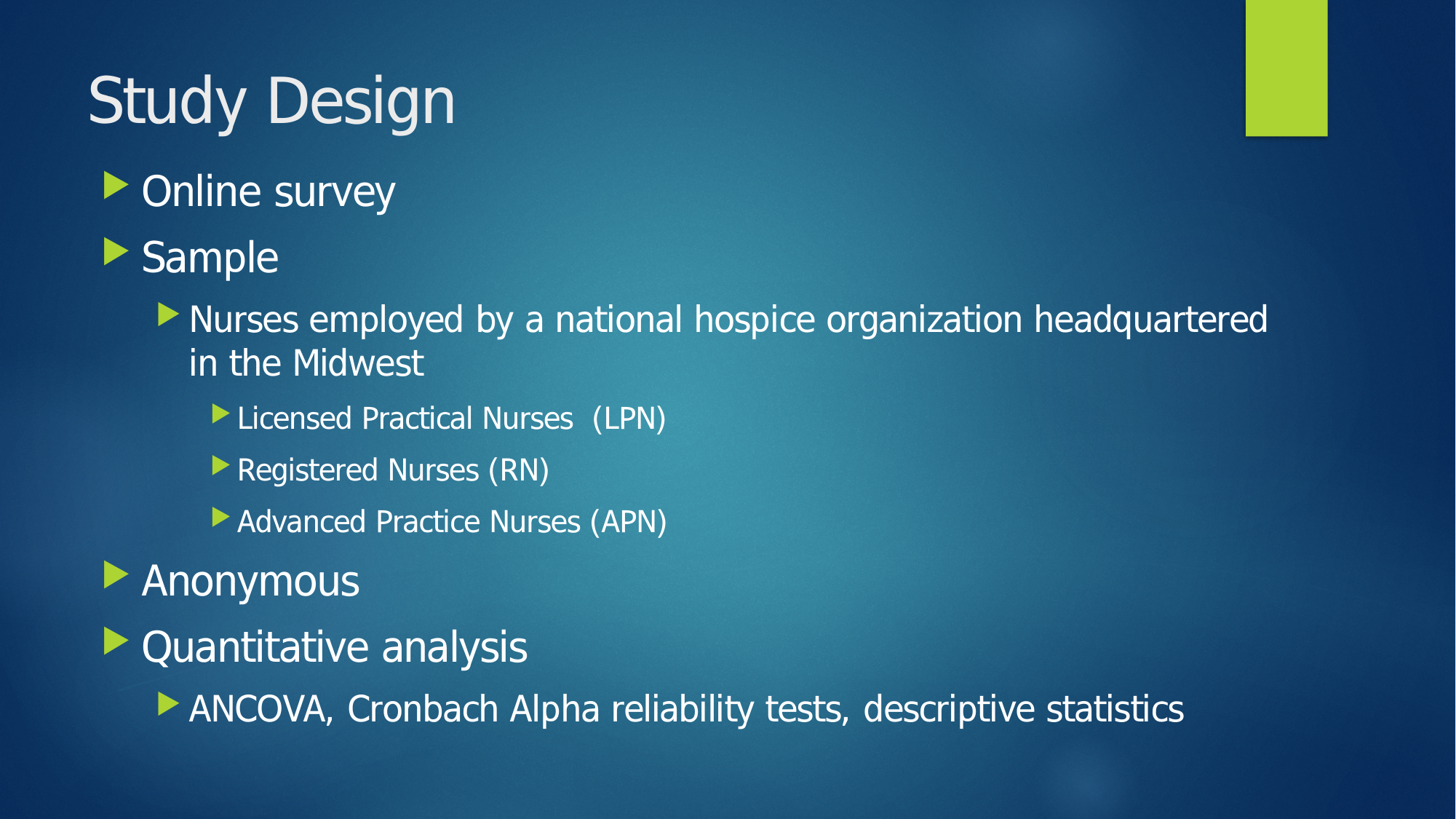

# Study Design
Online survey
Sample
Nurses employed by a national hospice organization headquartered in the Midwest
Licensed Practical Nurses  (LPN)
Registered Nurses (RN)
Advanced Practice Nurses (APN)
Anonymous
Quantitative analysis
ANCOVA, Cronbach Alpha reliability tests, descriptive statistics